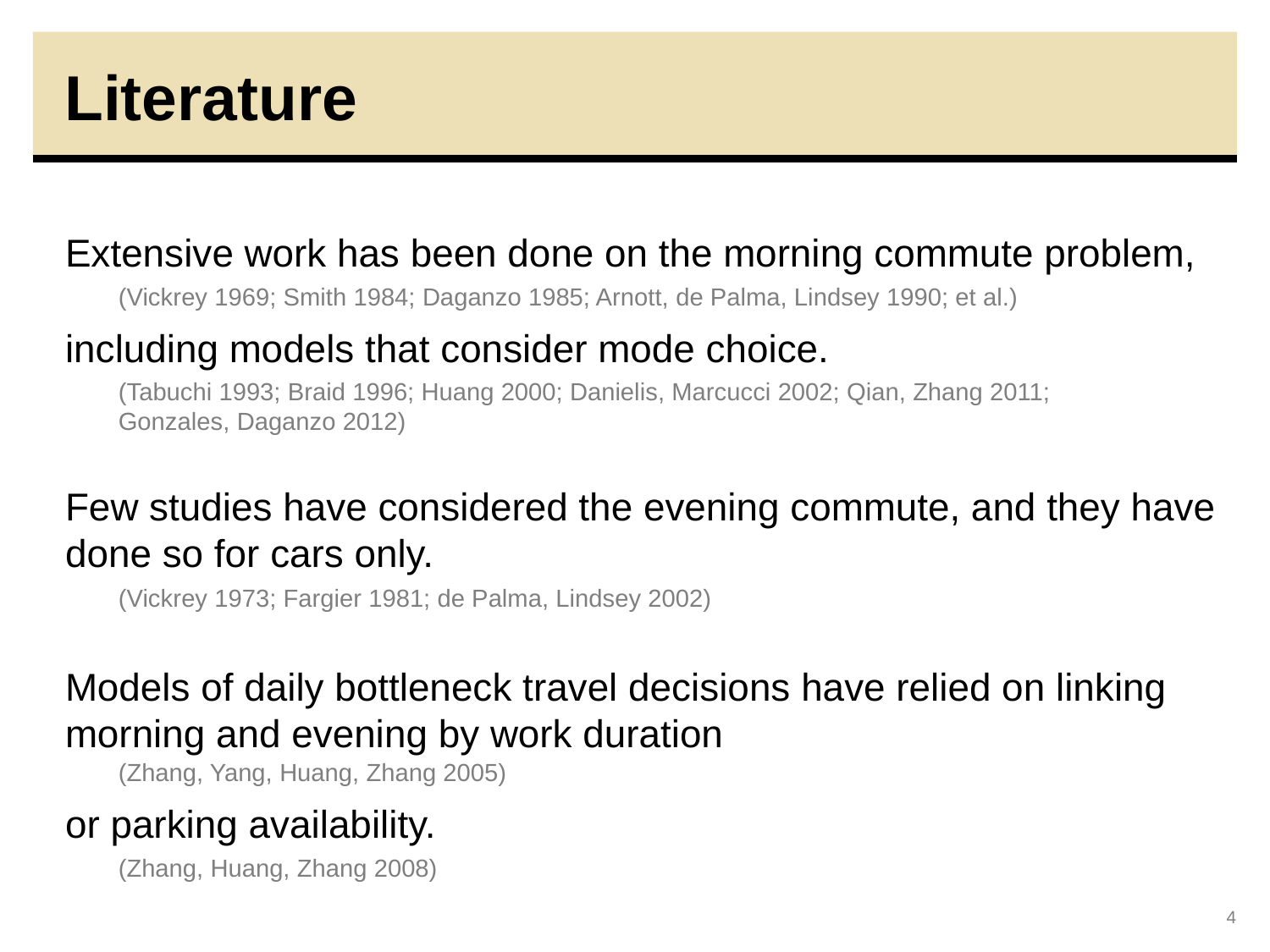

# Literature
Extensive work has been done on the morning commute problem,
(Vickrey 1969; Smith 1984; Daganzo 1985; Arnott, de Palma, Lindsey 1990; et al.)
including models that consider mode choice.
(Tabuchi 1993; Braid 1996; Huang 2000; Danielis, Marcucci 2002; Qian, Zhang 2011;
Gonzales, Daganzo 2012)
Few studies have considered the evening commute, and they have done so for cars only.
(Vickrey 1973; Fargier 1981; de Palma, Lindsey 2002)
Models of daily bottleneck travel decisions have relied on linking morning and evening by work duration
(Zhang, Yang, Huang, Zhang 2005)
or parking availability.
(Zhang, Huang, Zhang 2008)